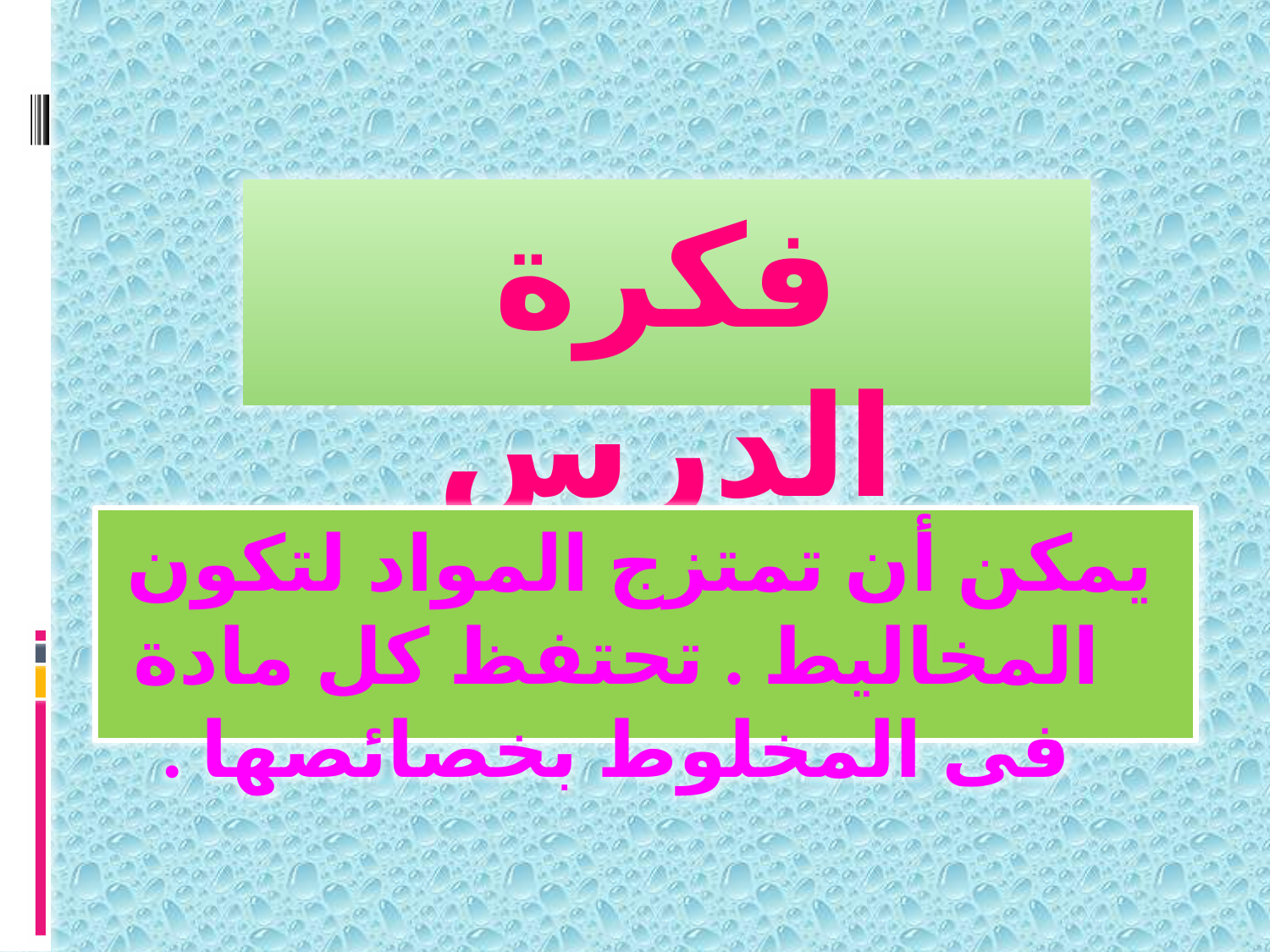

فكرة الدرس
يمكن أن تمتزج المواد لتكون المخاليط . تحتفظ كل مادة فى المخلوط بخصائصها .